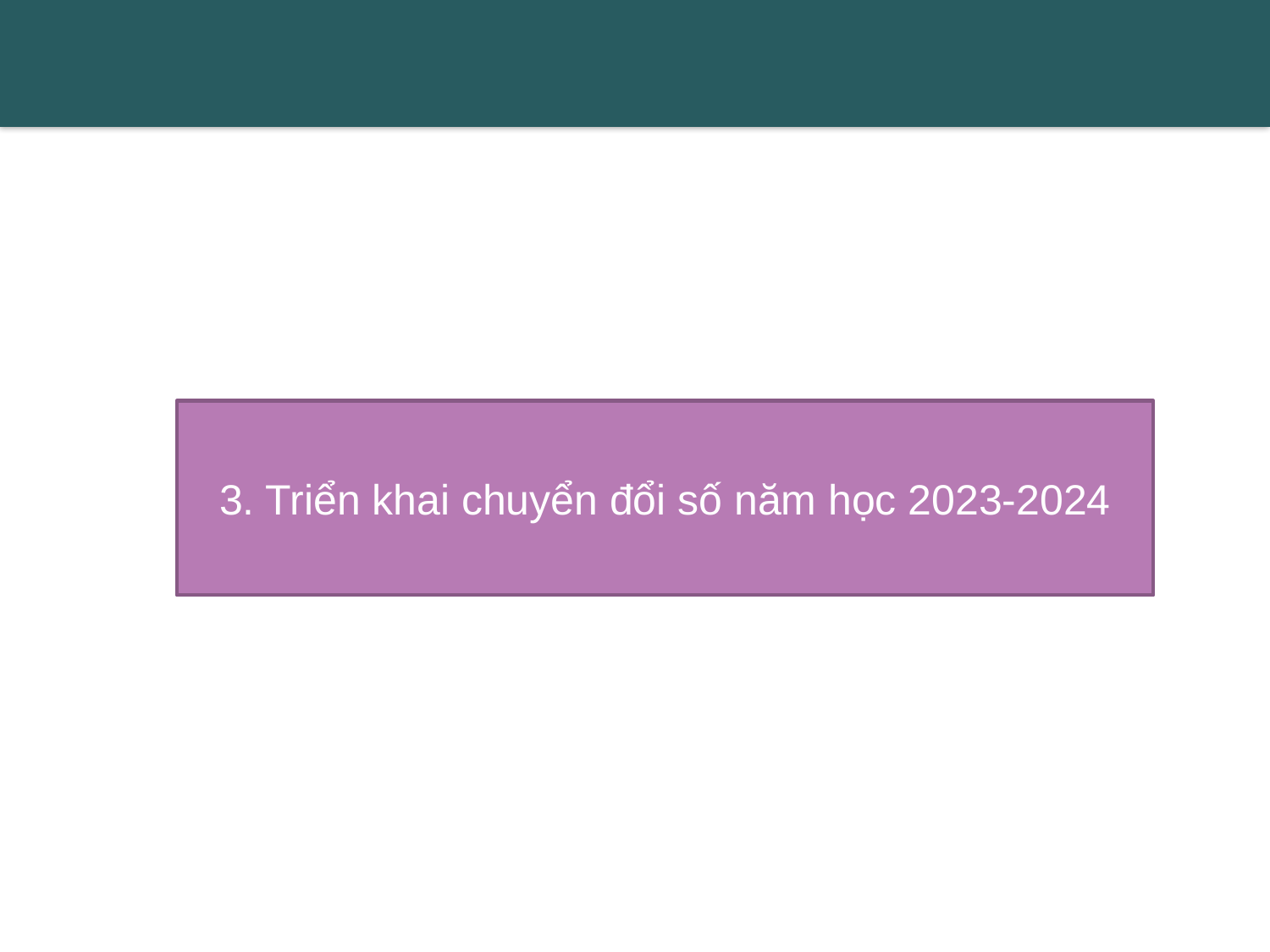

#
3. Triển khai chuyển đổi số năm học 2023-2024